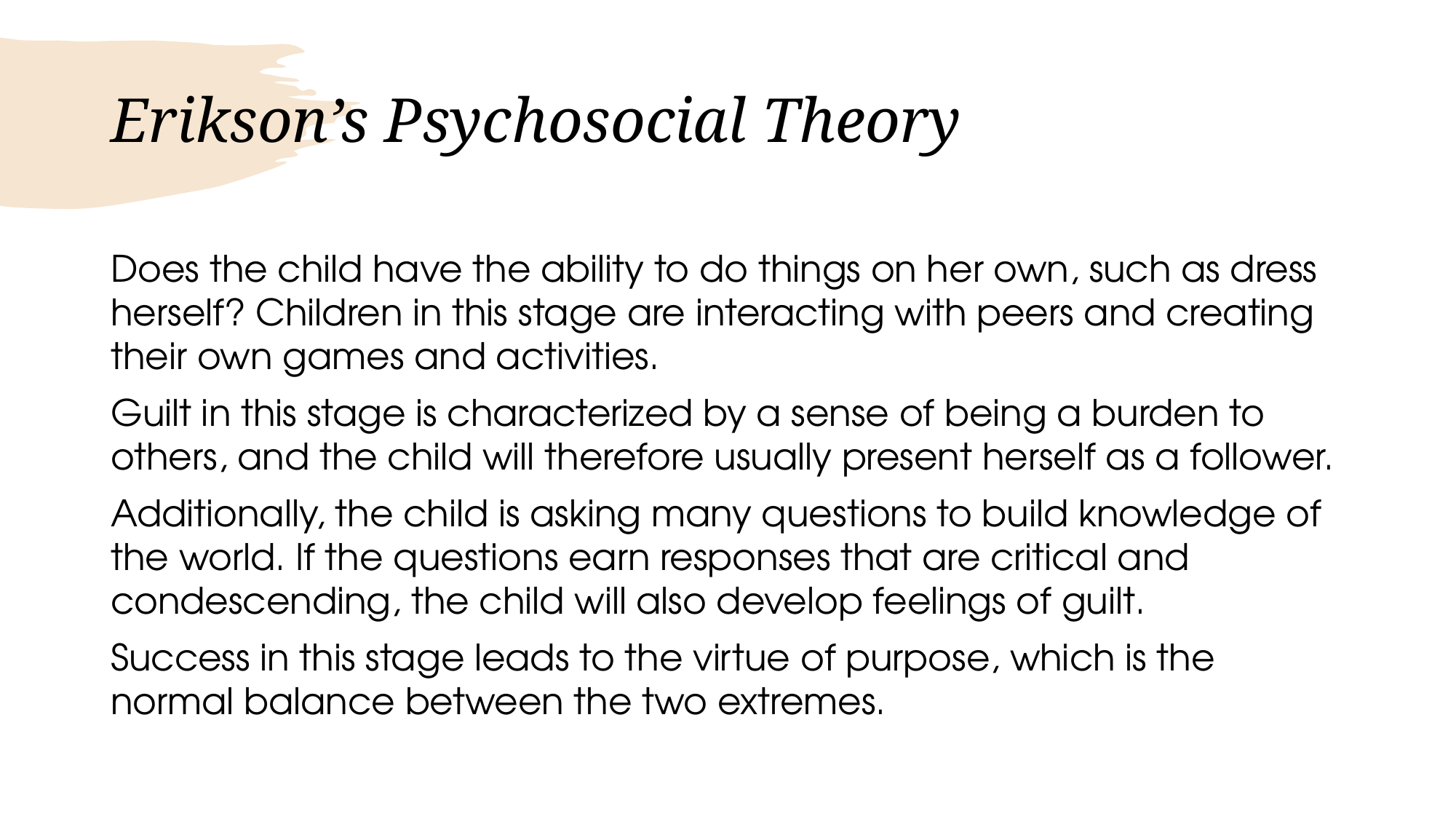

# Erikson’s Psychosocial Theory
Does the child have the ability to do things on her own, such as dress herself? Children in this stage are interacting with peers and creating their own games and activities.
Guilt in this stage is characterized by a sense of being a burden to others, and the child will therefore usually present herself as a follower.
Additionally, the child is asking many questions to build knowledge of the world. If the questions earn responses that are critical and condescending, the child will also develop feelings of guilt.
Success in this stage leads to the virtue of purpose, which is the normal balance between the two extremes.